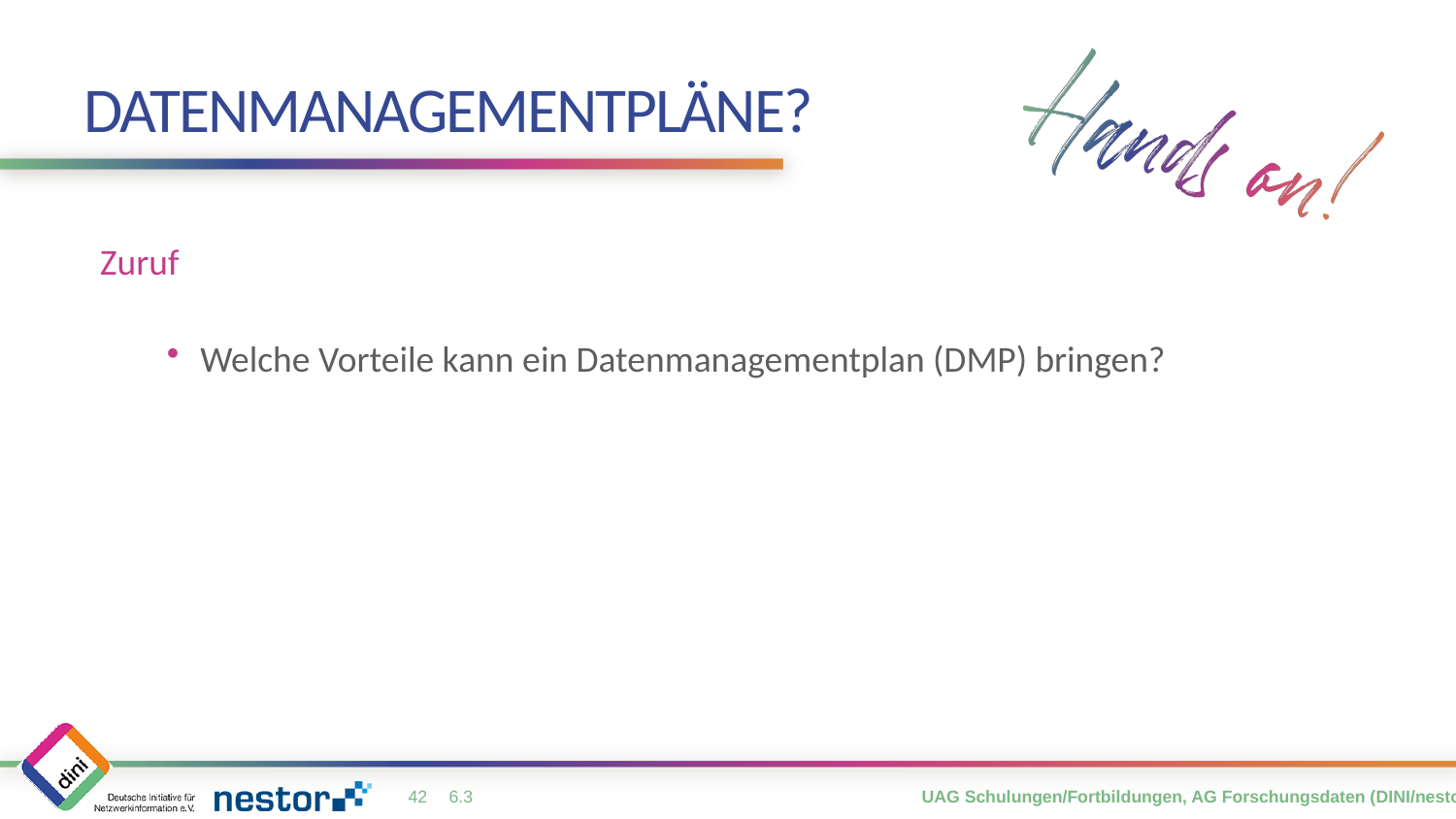

# Datenmanagementpläne?
Zuruf
Welche Vorteile kann ein Datenmanagementplan (DMP) bringen?

42
6.3